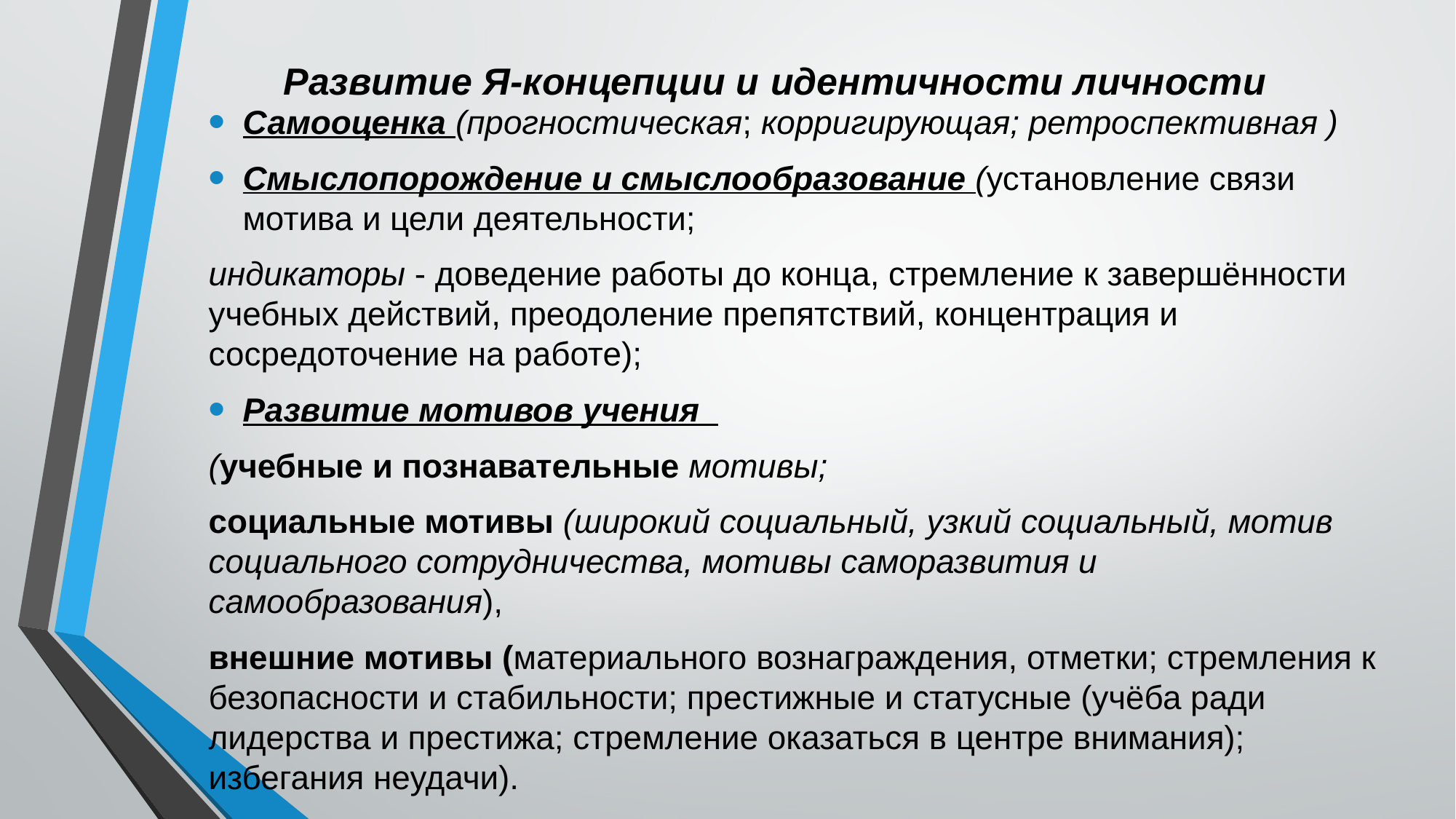

# Развитие Я-концепции и идентичности личности
Самооценка (прогностическая; корригирующая; ретроспективная )
Смыслопорождение и смыслообразование (установление связи мотива и цели деятельности;
индикаторы - доведение работы до конца, стремление к завершённости учебных действий, преодоление пре­пятствий, концентра­ция и сосредоточение на работе);
Развитие мотивов учения
(учебные и познавательные мотивы;
социальные мотивы (широкий социальный, узкий социальный, мотив социального сотрудничества, мотивы саморазвития и самообразования),
внешние мотивы (материального вознаграждения, отметки; стремления к безопасности и стабильности; престижные и статусные (учёба ради лидерства и престижа; стремление оказаться в центре внимания); избегания неудачи).